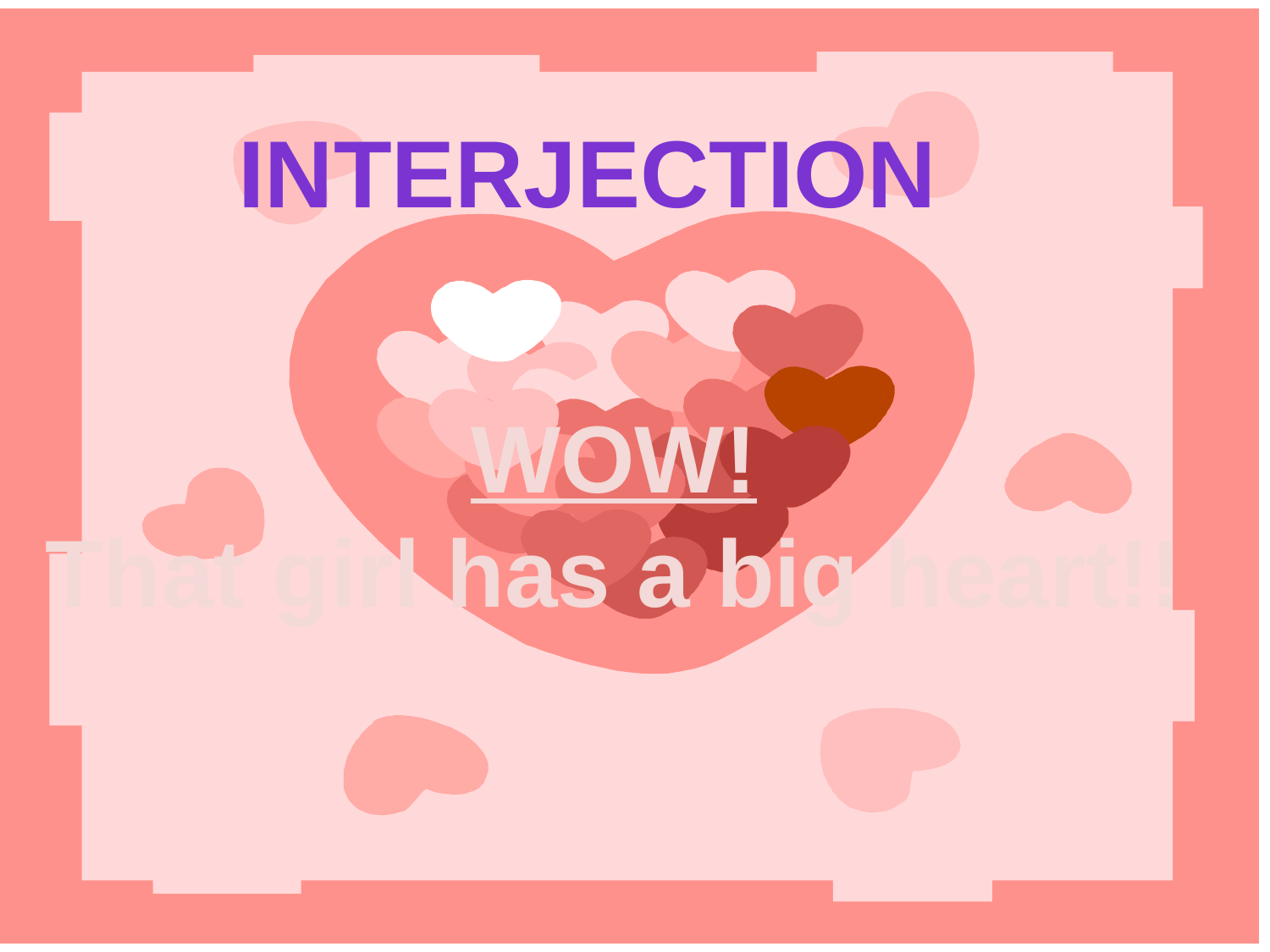

INTERJECTION

WOW!
 That girl has a big heart!!